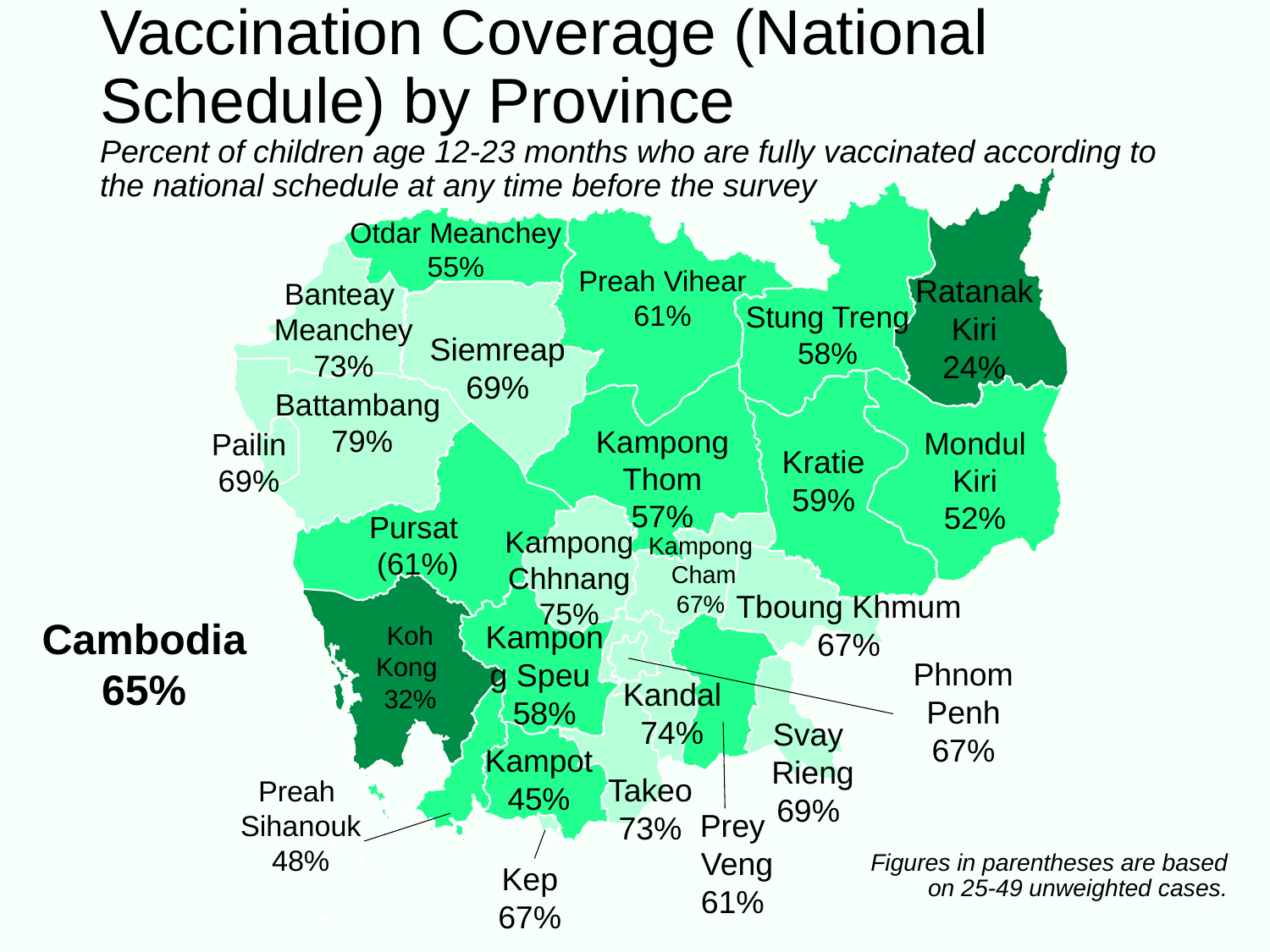

# Vaccination Coverage (National Schedule) by Province

Percent of children age 12-23 months who are fully vaccinated according to the national schedule at any time before the survey

Otdar Meanchey
55%
Preah Vihear
61%
Ratanak
Kiri
24%
Banteay
Meanchey
73%
Stung Treng
58%
Siemreap
69%
Battambang
79%
Kampong Thom
57%
Mondul Kiri
52%
Kratie
59%
Pailin
69%
Pursat
(61%)
Kampong
Chhnang
75%
Kampong
 Cham
67%
Cambodia
65%
Tboung Khmum
67%
Kampong Speu
58%
Koh Kong
32%
Kandal
74%
Phnom Penh
67%
Svay
 Rieng
69%
Kampot
45%
Takeo
73%
Preah
Sihanouk
48%
Prey
 Veng
61%
Figures in parentheses are based on 25-49 unweighted cases.
Kep
67%